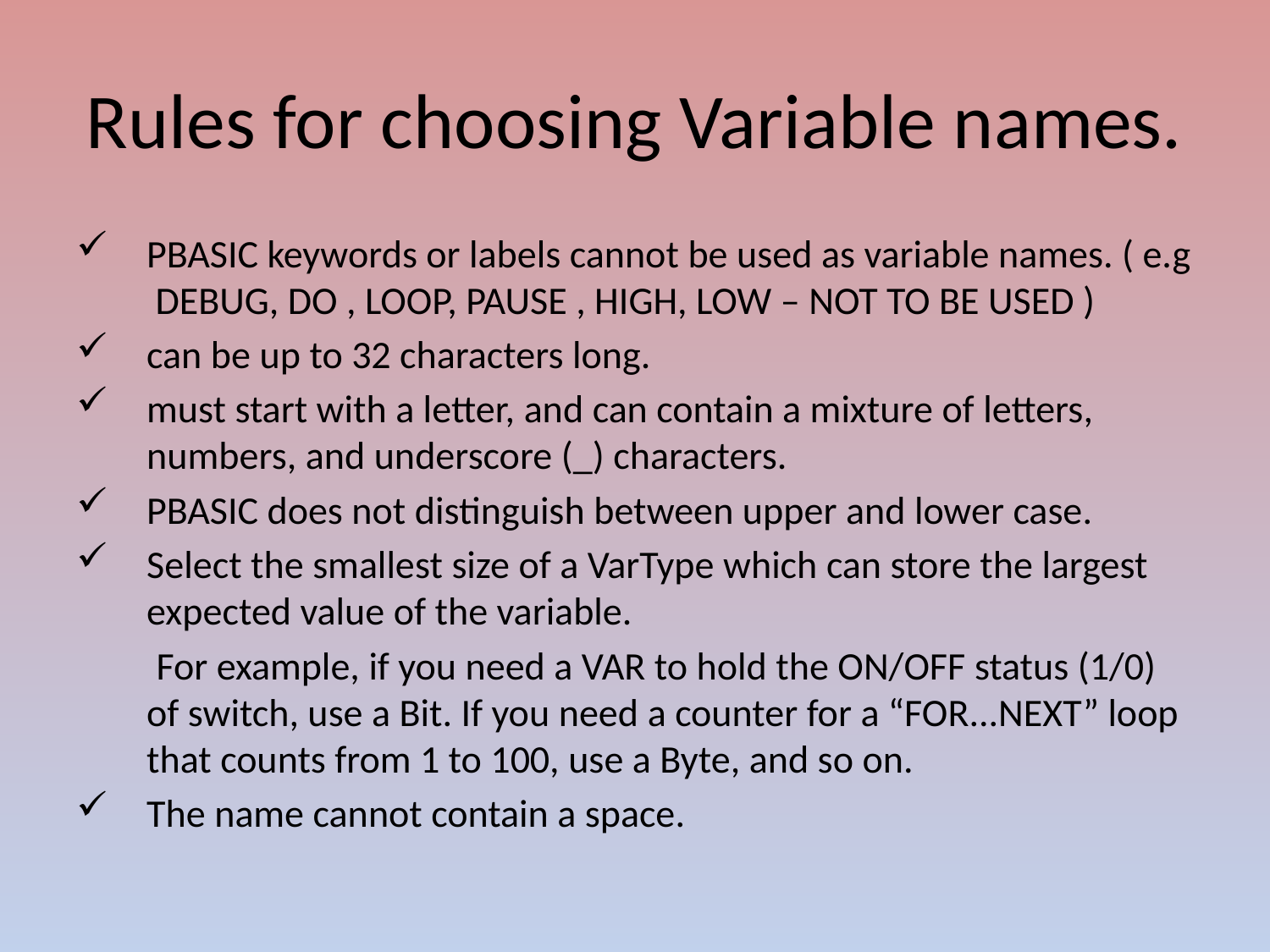

# Rules for choosing Variable names.
PBASIC keywords or labels cannot be used as variable names. ( e.g  DEBUG, DO , LOOP, PAUSE , HIGH, LOW – NOT TO BE USED )
can be up to 32 characters long.
must start with a letter, and can contain a mixture of letters, numbers, and underscore (_) characters.
PBASIC does not distinguish between upper and lower case.
Select the smallest size of a VarType which can store the largest expected value of the variable.
         For example, if you need a VAR to hold the ON/OFF status (1/0) of switch, use a Bit. If you need a counter for a “FOR...NEXT” loop that counts from 1 to 100, use a Byte, and so on.
The name cannot contain a space.